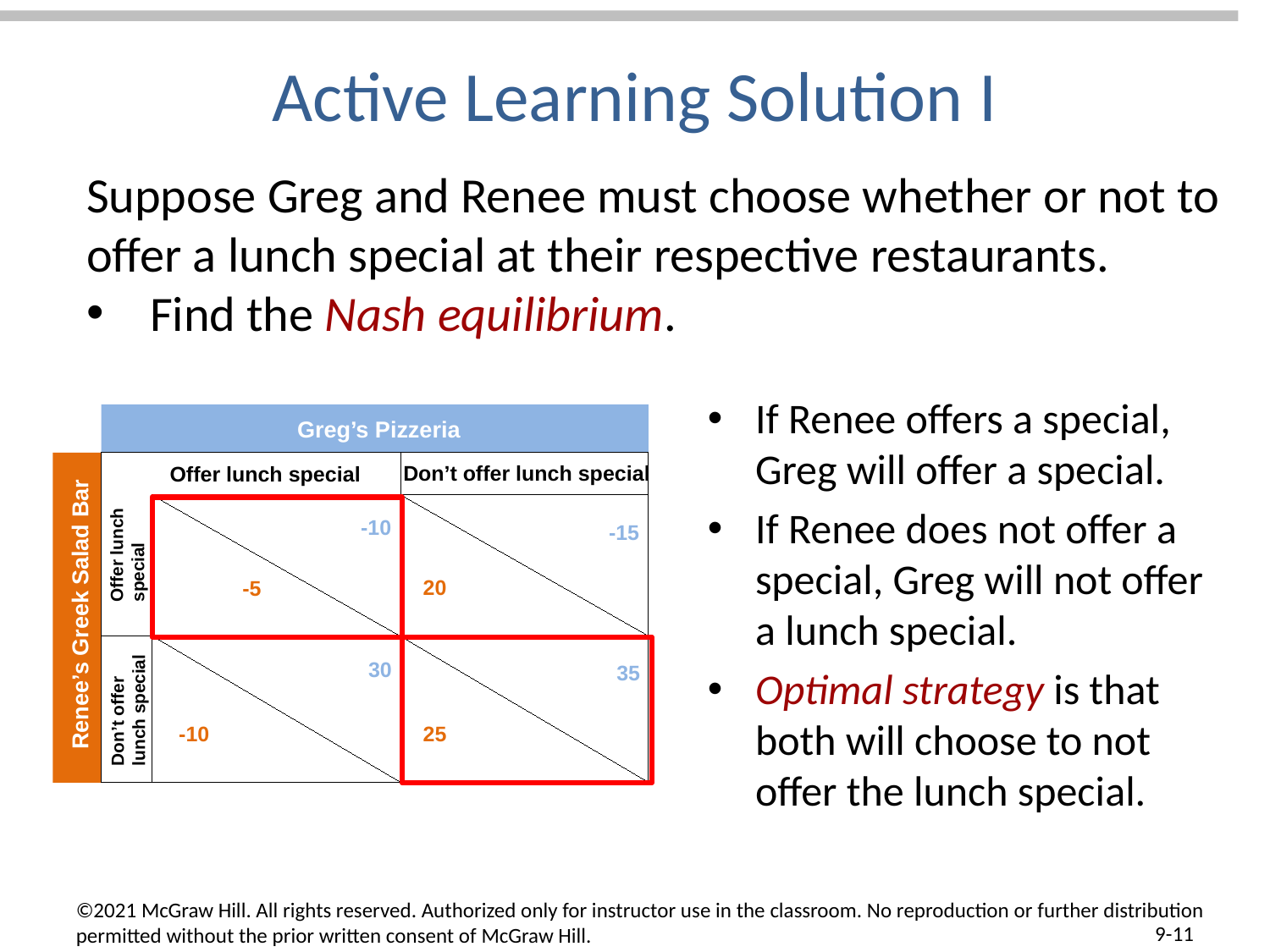

# Active Learning Solution I
Suppose Greg and Renee must choose whether or not to offer a lunch special at their respective restaurants.
Find the Nash equilibrium.
If Renee offers a special, Greg will offer a special.
If Renee does not offer a special, Greg will not offer a lunch special.
Optimal strategy is that both will choose to not offer the lunch special.

Greg’s Pizzeria

Don’t offer lunch special
Offer lunch special

-10

-15

Offer lunch
special

20
-5

Renee’s Greek Salad Bar

30
35
Don’t offer
lunch special
-10
25